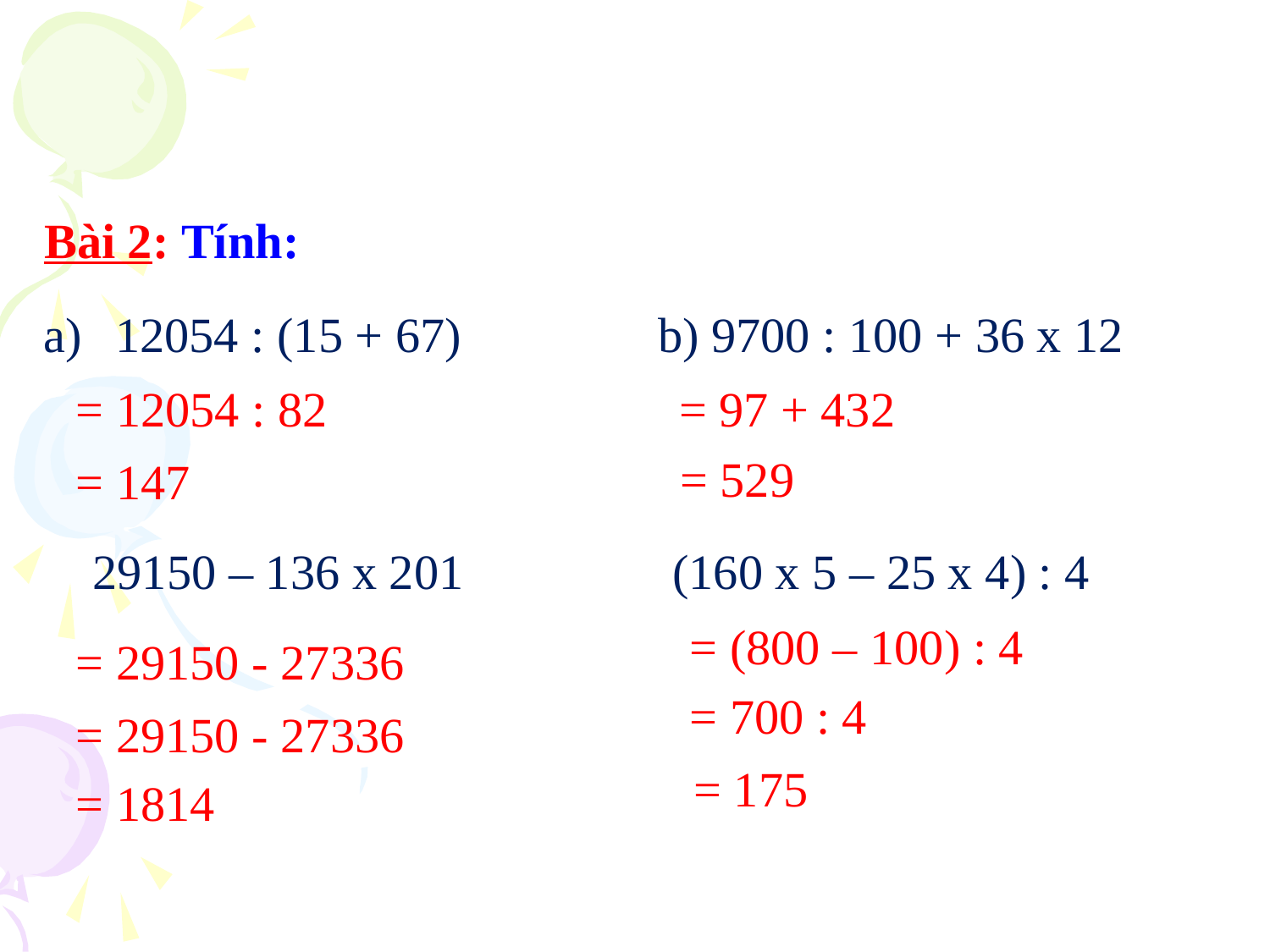

Bài 2: Tính:
12054 : (15 + 67)                b) 9700 : 100 + 36 x 12

    29150 – 136 x 201                 (160 x 5 – 25 x 4) : 4
= 12054 : 82
= 97 + 432
= 529
= 147
= (800 – 100) : 4
= 29150 - 27336
= 700 : 4
= 29150 - 27336
= 175
= 1814